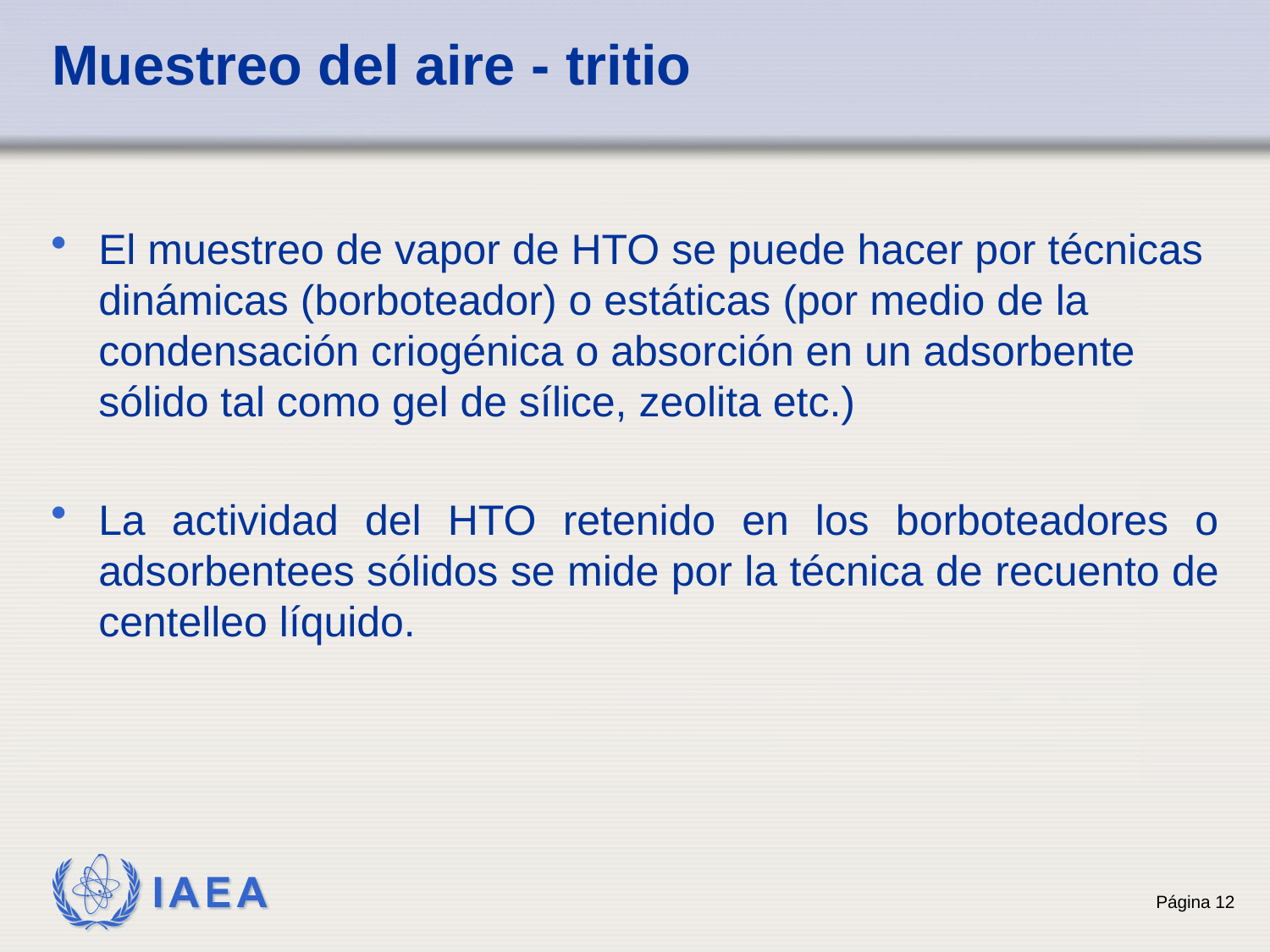

# Muestreo del aire - tritio
El muestreo de vapor de HTO se puede hacer por técnicas dinámicas (borboteador) o estáticas (por medio de la condensación criogénica o absorción en un adsorbente sólido tal como gel de sílice, zeolita etc.)

La actividad del HTO retenido en los borboteadores o adsorbentees sólidos se mide por la técnica de recuento de centelleo líquido.

Página 12